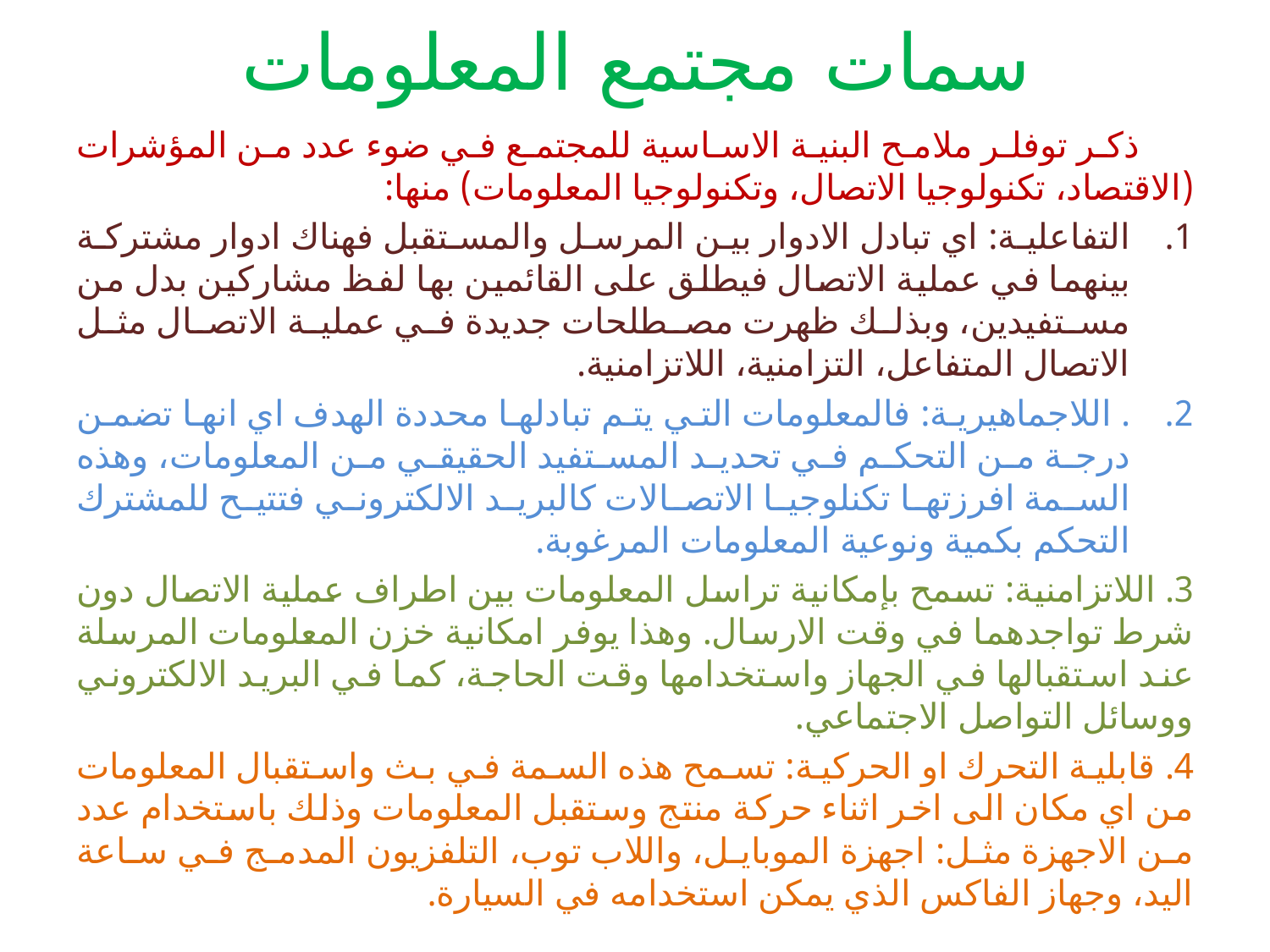

# سمات مجتمع المعلومات
      ذكر توفلر ملامح البنية الاساسية للمجتمع في ضوء عدد من المؤشرات (الاقتصاد، تكنولوجيا الاتصال، وتكنولوجيا المعلومات) منها:
التفاعلية: اي تبادل الادوار بين المرسل والمستقبل فهناك ادوار مشتركة بينهما في عملية الاتصال فيطلق على القائمين بها لفظ مشاركين بدل من مستفيدين، وبذلك ظهرت مصطلحات جديدة في عملية الاتصال مثل الاتصال المتفاعل، التزامنية، اللاتزامنية.
. اللاجماهيرية: فالمعلومات التي يتم تبادلها محددة الهدف اي انها تضمن درجة من التحكم في تحديد المستفيد الحقيقي من المعلومات، وهذه السمة افرزتها تكنلوجيا الاتصالات كالبريد الالكتروني فتتيح للمشترك التحكم بكمية ونوعية المعلومات المرغوبة.
3. اللاتزامنية: تسمح بإمكانية تراسل المعلومات بين اطراف عملية الاتصال دون شرط تواجدهما في وقت الارسال. وهذا يوفر امكانية خزن المعلومات المرسلة عند استقبالها في الجهاز واستخدامها وقت الحاجة، كما في البريد الالكتروني ووسائل التواصل الاجتماعي.
4. قابلية التحرك او الحركية: تسمح هذه السمة في بث واستقبال المعلومات من اي مكان الى اخر اثناء حركة منتج وستقبل المعلومات وذلك باستخدام عدد من الاجهزة مثل: اجهزة الموبايل، واللاب توب، التلفزيون المدمج في ساعة اليد، وجهاز الفاكس الذي يمكن استخدامه في السيارة.